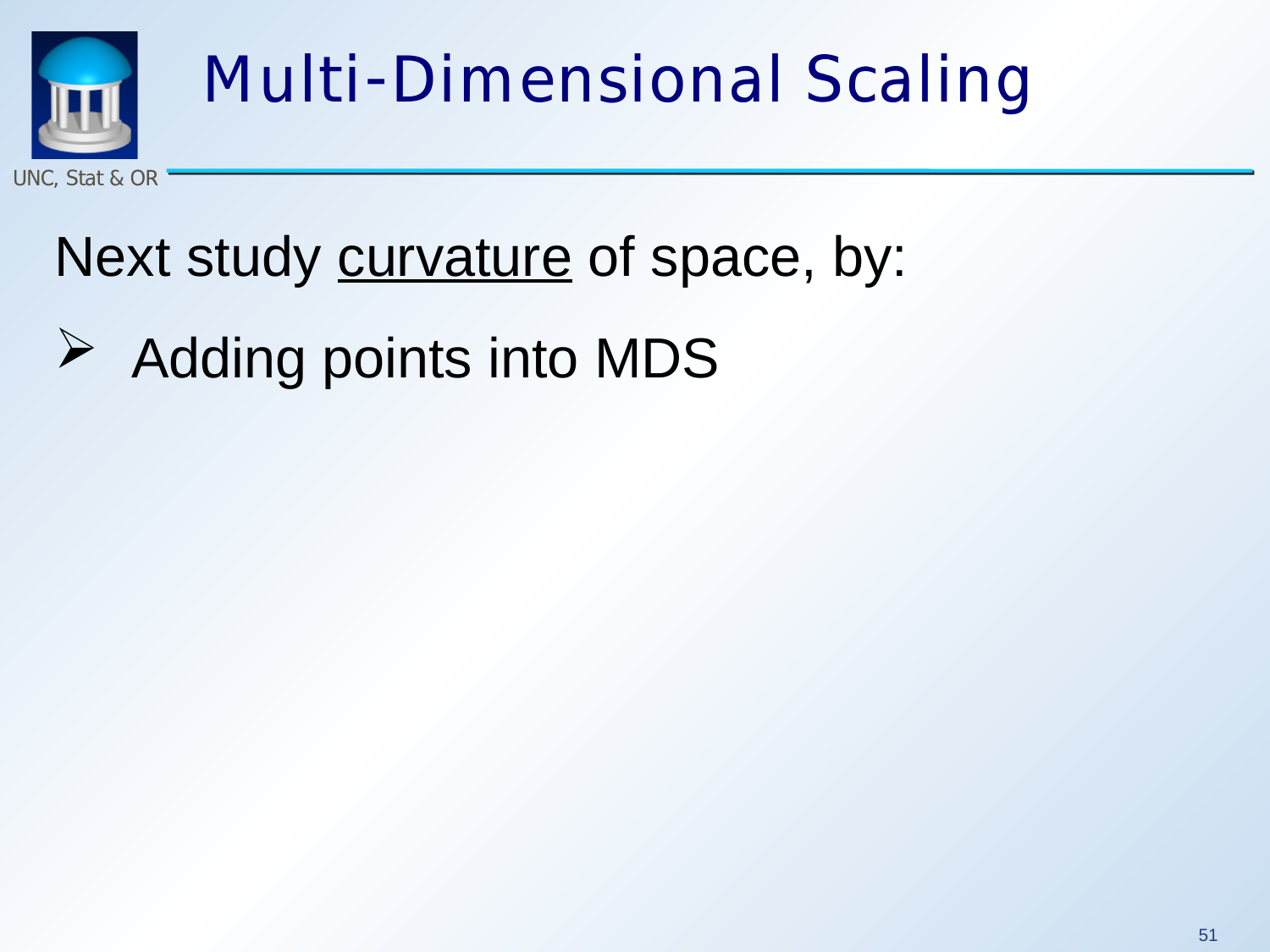

# Multi-Dimensional Scaling
Next study curvature of space, by:
  Adding points into MDS